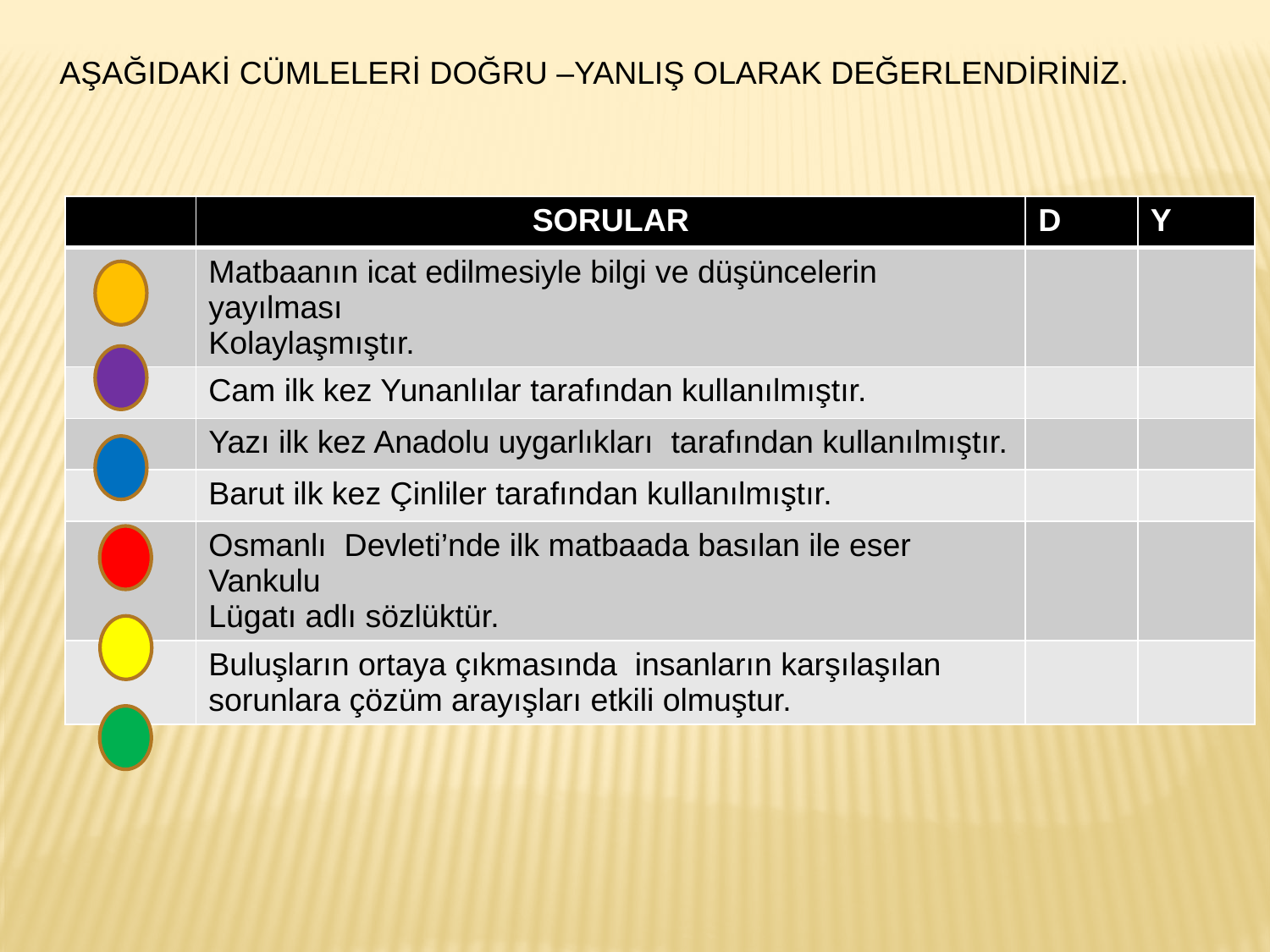

AŞAĞIDAKİ CÜMLELERİ DOĞRU –YANLIŞ OLARAK DEĞERLENDİRİNİZ.
|  | SORULAR | D | Y |
| --- | --- | --- | --- |
|  | Matbaanın icat edilmesiyle bilgi ve düşüncelerin yayılması Kolaylaşmıştır. |  |  |
|  | Cam ilk kez Yunanlılar tarafından kullanılmıştır. |  |  |
|  | Yazı ilk kez Anadolu uygarlıkları tarafından kullanılmıştır. |  |  |
|  | Barut ilk kez Çinliler tarafından kullanılmıştır. |  |  |
|  | Osmanlı Devleti’nde ilk matbaada basılan ile eser Vankulu Lügatı adlı sözlüktür. |  |  |
|  | Buluşların ortaya çıkmasında insanların karşılaşılan sorunlara çözüm arayışları etkili olmuştur. |  |  |